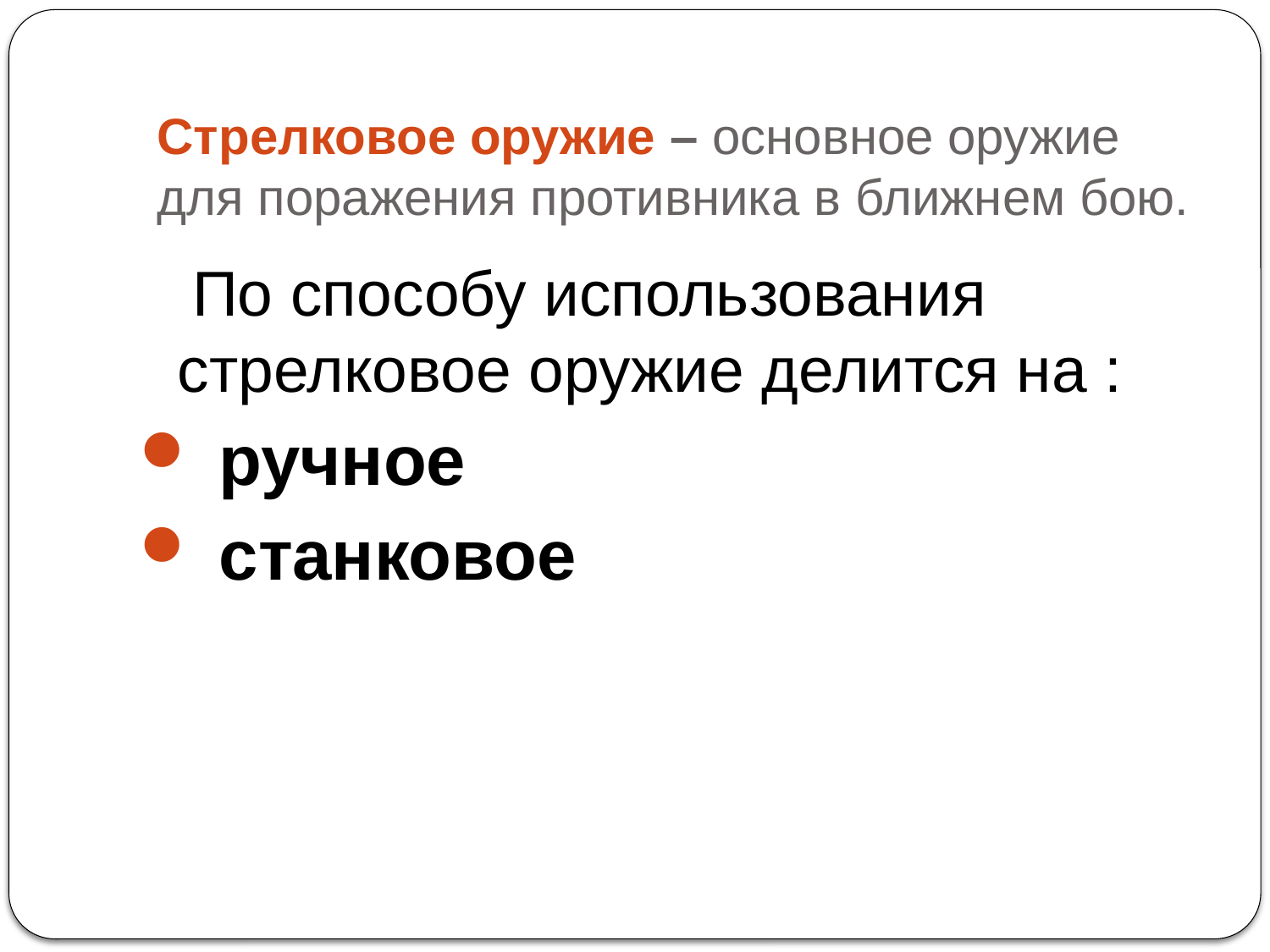

# Стрелковое оружие – основное оружие для поражения противника в ближнем бою.
   По способу использования стрелковое оружие делится на :
 ручное
 станковое